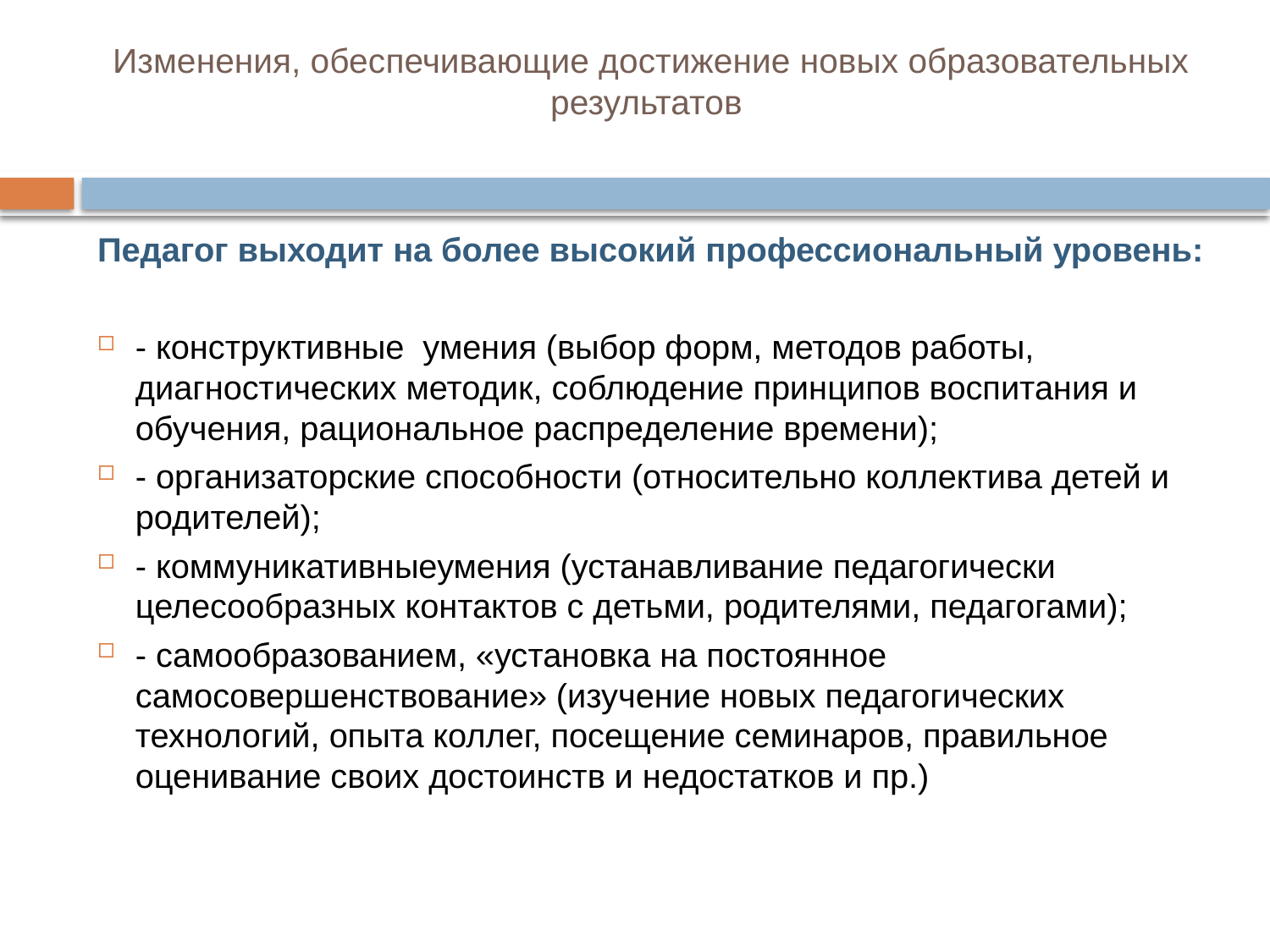

# Изменения, обеспечивающие достижение новых образовательных результатов
Педагог выходит на более высокий профессиональный уровень:

- конструктивные  умения (выбор форм, методов работы, диагностических методик, соблюдение принципов воспитания и обучения, рациональное распределение времени);
- организаторские способности (относительно коллектива детей и родителей);
- коммуникативныеумения (устанавливание педагогически целесообразных контактов с детьми, родителями, педагогами);
- самообразованием, «установка на постоянное самосовершенствование» (изучение новых педагогических технологий, опыта коллег, посещение семинаров, правильное оценивание своих достоинств и недостатков и пр.)